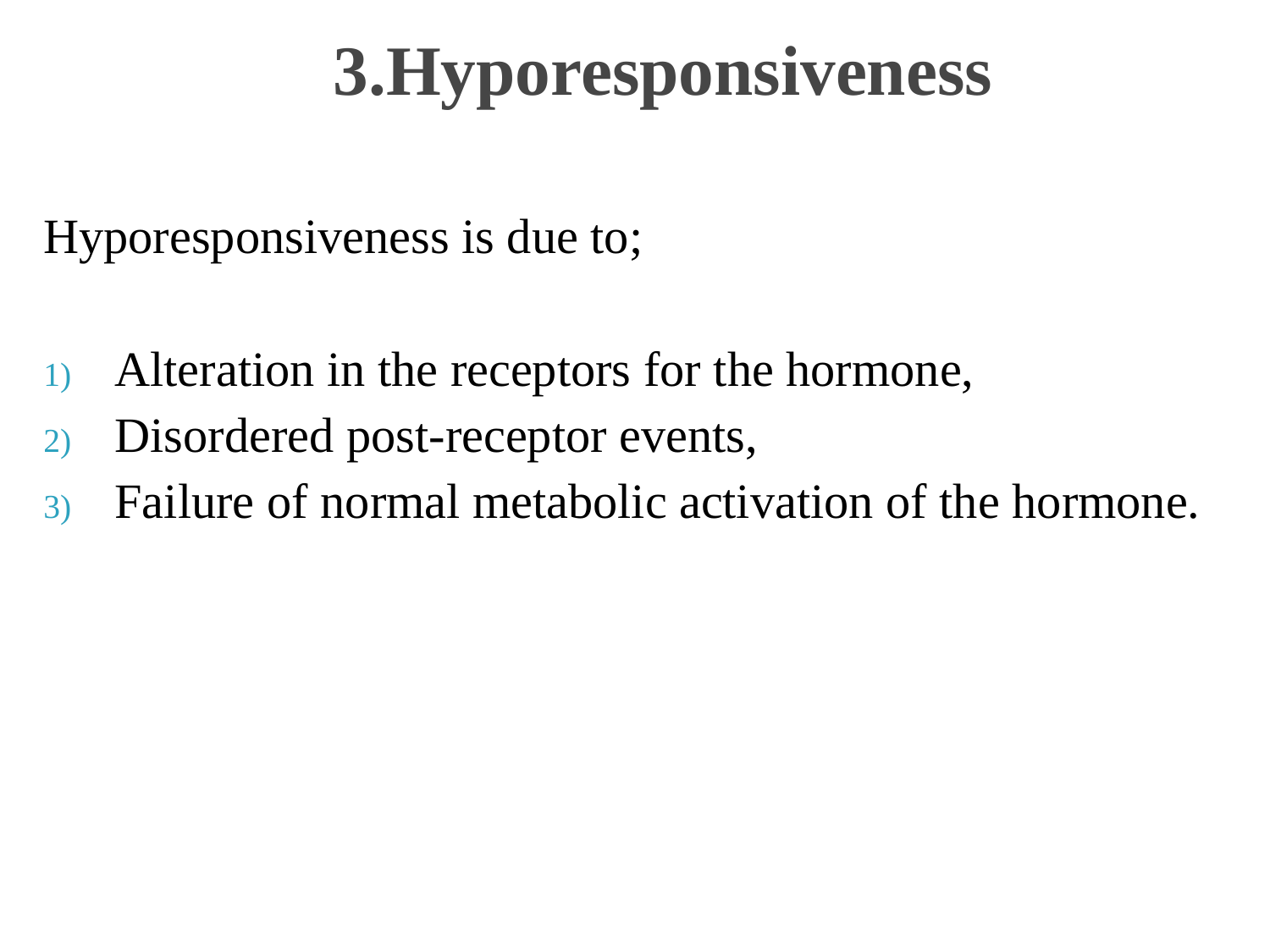

# 3.Hyporesponsiveness
Hyporesponsiveness is due to;

Alteration in the receptors for the hormone,
Disordered post-receptor events,
Failure of normal metabolic activation of the hormone.